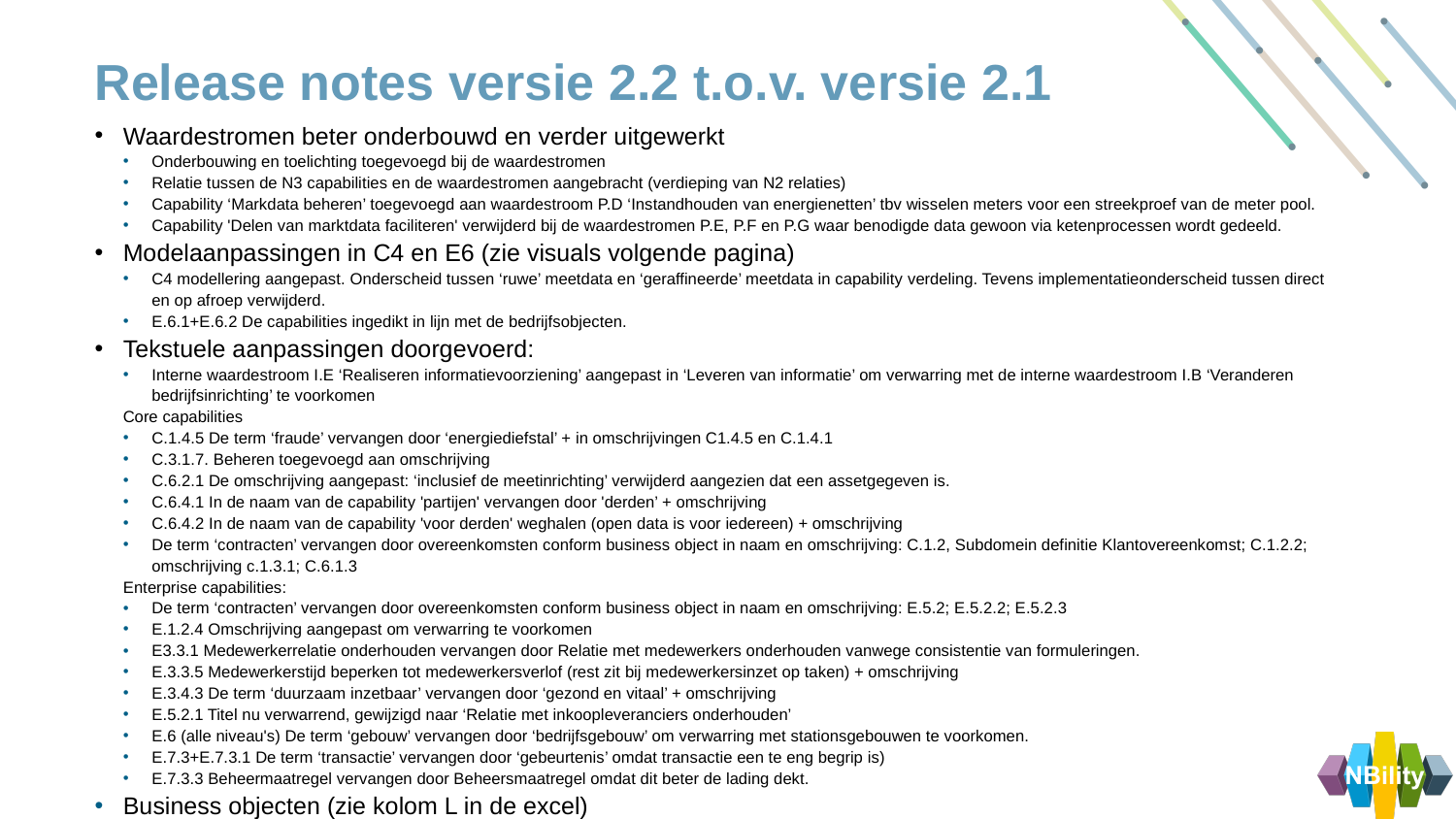

# Release notes versie 2.2 t.o.v. versie 2.1
Waardestromen beter onderbouwd en verder uitgewerkt
Onderbouwing en toelichting toegevoegd bij de waardestromen
Relatie tussen de N3 capabilities en de waardestromen aangebracht (verdieping van N2 relaties)
Capability ‘Markdata beheren’ toegevoegd aan waardestroom P.D ‘Instandhouden van energienetten’ tbv wisselen meters voor een streekproef van de meter pool.
Capability 'Delen van marktdata faciliteren' verwijderd bij de waardestromen P.E, P.F en P.G waar benodigde data gewoon via ketenprocessen wordt gedeeld.
Modelaanpassingen in C4 en E6 (zie visuals volgende pagina)
C4 modellering aangepast. Onderscheid tussen ‘ruwe’ meetdata en ‘geraffineerde’ meetdata in capability verdeling. Tevens implementatieonderscheid tussen direct en op afroep verwijderd.
E.6.1+E.6.2 De capabilities ingedikt in lijn met de bedrijfsobjecten.
Tekstuele aanpassingen doorgevoerd:
Interne waardestroom I.E ‘Realiseren informatievoorziening’ aangepast in ‘Leveren van informatie’ om verwarring met de interne waardestroom I.B ‘Veranderen bedrijfsinrichting’ te voorkomen
Core capabilities
C.1.4.5 De term ‘fraude’ vervangen door ‘energiediefstal’ + in omschrijvingen C1.4.5 en C.1.4.1
C.3.1.7. Beheren toegevoegd aan omschrijving
C.6.2.1 De omschrijving aangepast: ‘inclusief de meetinrichting’ verwijderd aangezien dat een assetgegeven is.
C.6.4.1 In de naam van de capability 'partijen' vervangen door 'derden’ + omschrijving
C.6.4.2 In de naam van de capability 'voor derden' weghalen (open data is voor iedereen) + omschrijving
De term ‘contracten’ vervangen door overeenkomsten conform business object in naam en omschrijving: C.1.2, Subdomein definitie Klantovereenkomst; C.1.2.2; omschrijving c.1.3.1; C.6.1.3
Enterprise capabilities:
De term ‘contracten’ vervangen door overeenkomsten conform business object in naam en omschrijving: E.5.2; E.5.2.2; E.5.2.3
E.1.2.4 Omschrijving aangepast om verwarring te voorkomen
E3.3.1 Medewerkerrelatie onderhouden vervangen door Relatie met medewerkers onderhouden vanwege consistentie van formuleringen.
E.3.3.5 Medewerkerstijd beperken tot medewerkersverlof (rest zit bij medewerkersinzet op taken) + omschrijving
E.3.4.3 De term ‘duurzaam inzetbaar’ vervangen door ‘gezond en vitaal’ + omschrijving
E.5.2.1 Titel nu verwarrend, gewijzigd naar ‘Relatie met inkoopleveranciers onderhouden’
E.6 (alle niveau's) De term ‘gebouw’ vervangen door ‘bedrijfsgebouw’ om verwarring met stationsgebouwen te voorkomen.
E.7.3+E.7.3.1 De term ‘transactie’ vervangen door ‘gebeurtenis’ omdat transactie een te eng begrip is)
E.7.3.3 Beheermaatregel vervangen door Beheersmaatregel omdat dit beter de lading dekt.
Business objecten (zie kolom L in de excel)